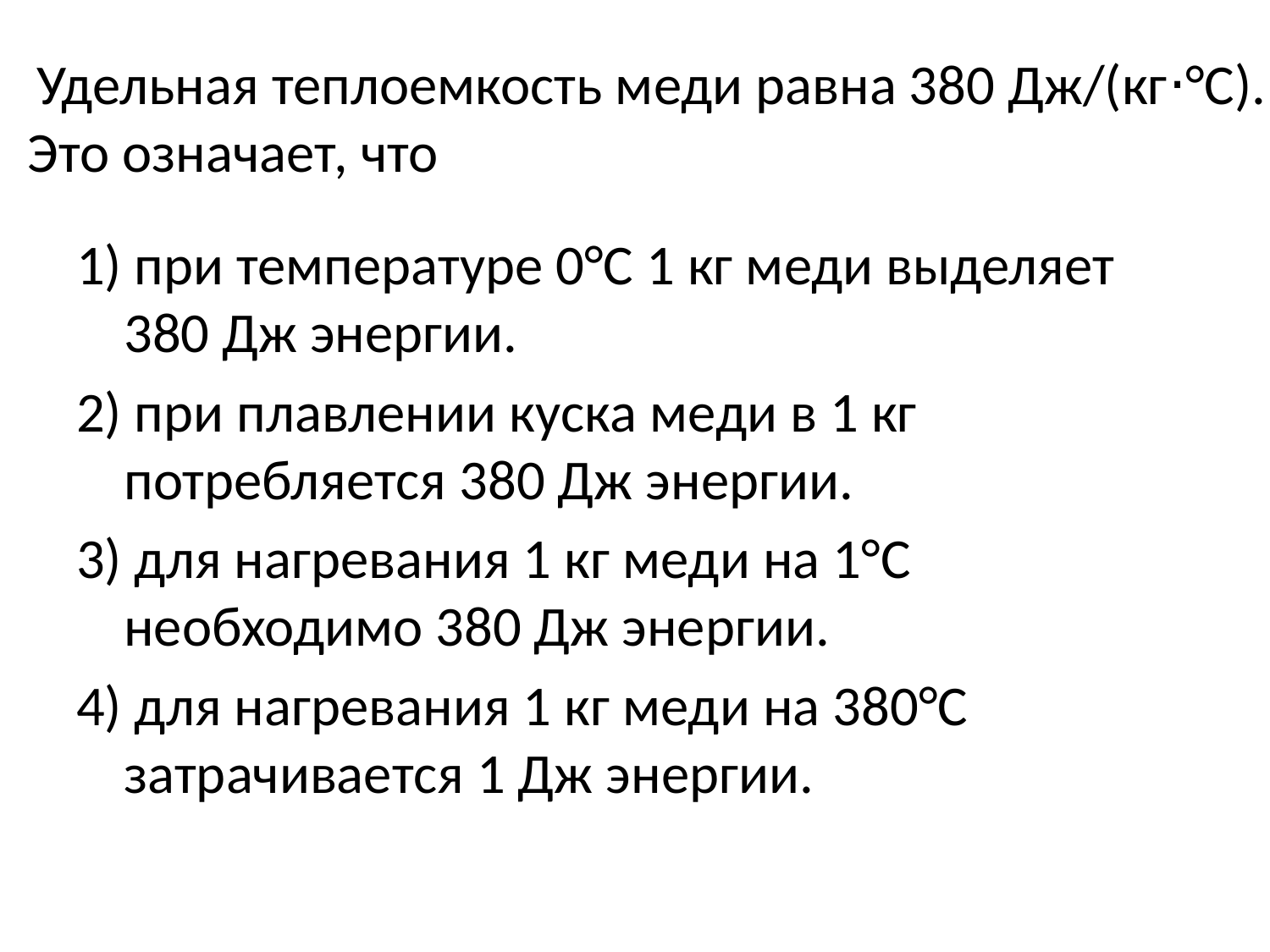

# Удельная теплоемкость меди равна 380 Дж/(кг⋅°С). Это означает, что
1) при температуре 0°С 1 кг меди выделяет 380 Дж энергии.
2) при плавлении куска меди в 1 кг потребляется 380 Дж энергии.
3) для нагревания 1 кг меди на 1°С необходимо 380 Дж энергии.
4) для нагревания 1 кг меди на 380°С затрачивается 1 Дж энергии.